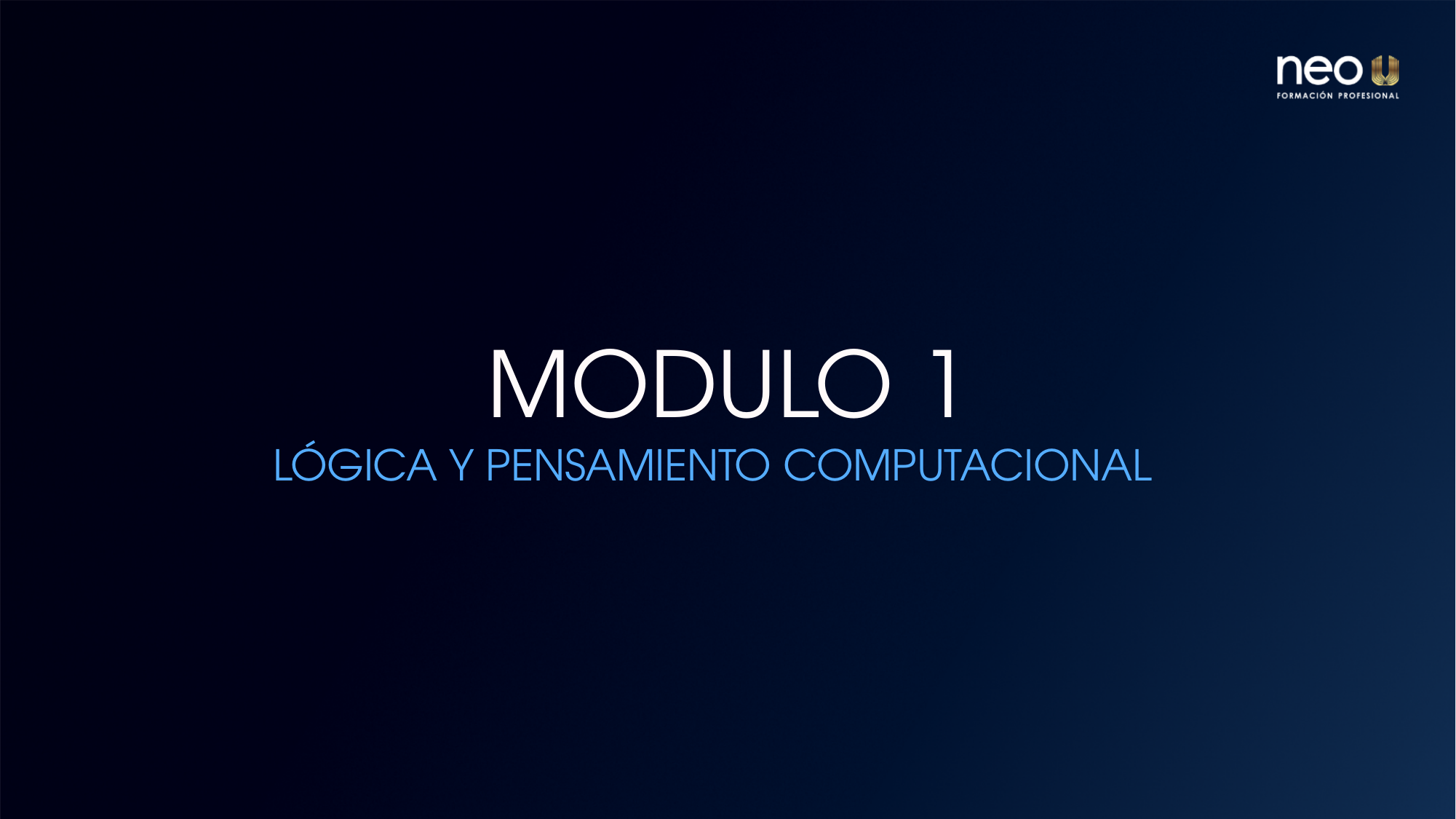

# MODULO 1
LÓGICA Y PENSAMIENTO COMPUTACIONAL